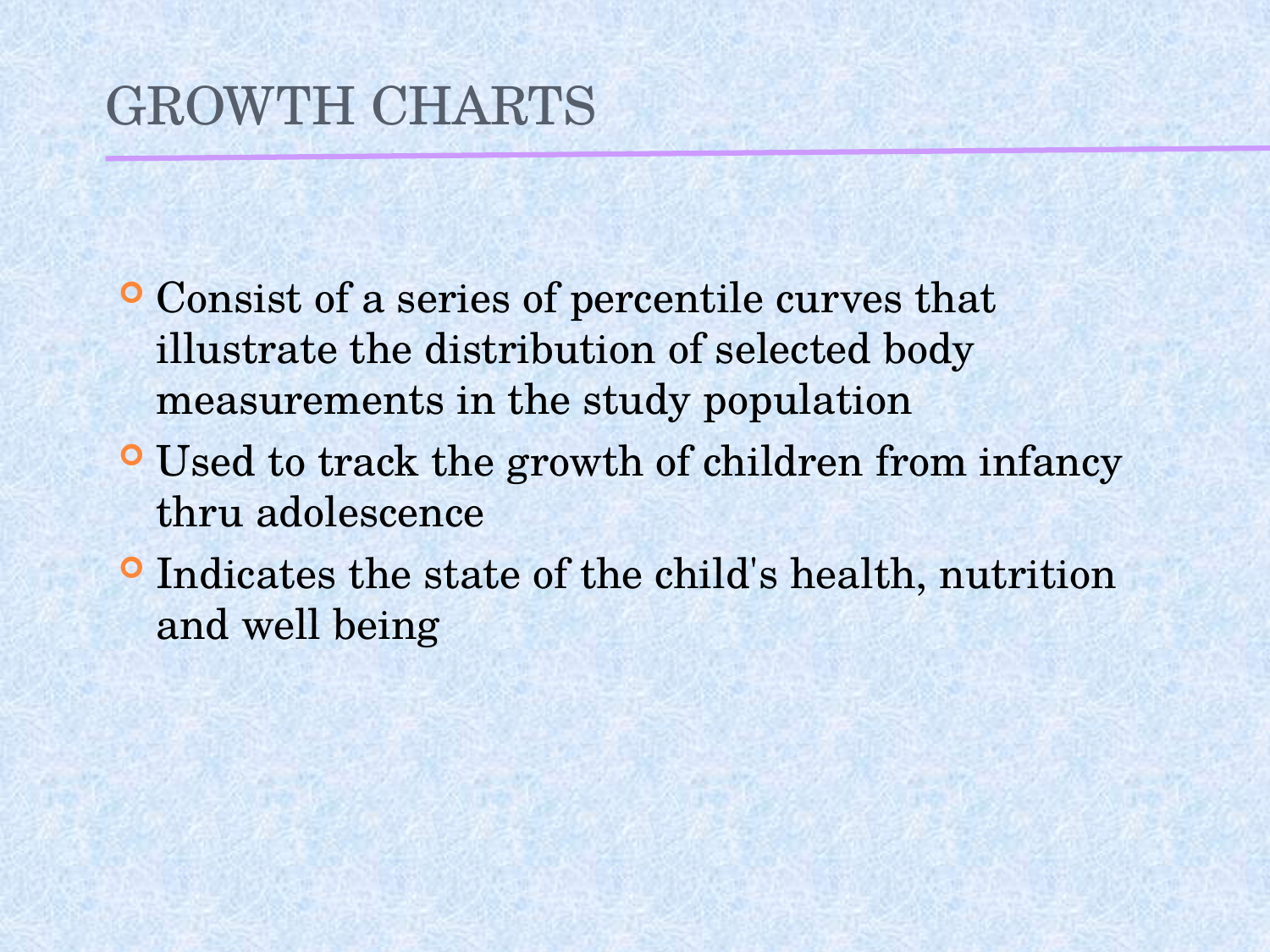

# Growth charts

Consist of a series of percentile curves that illustrate the distribution of selected body measurements in the study population
Used to track the growth of children from infancy thru adolescence
Indicates the state of the child's health, nutrition and well being